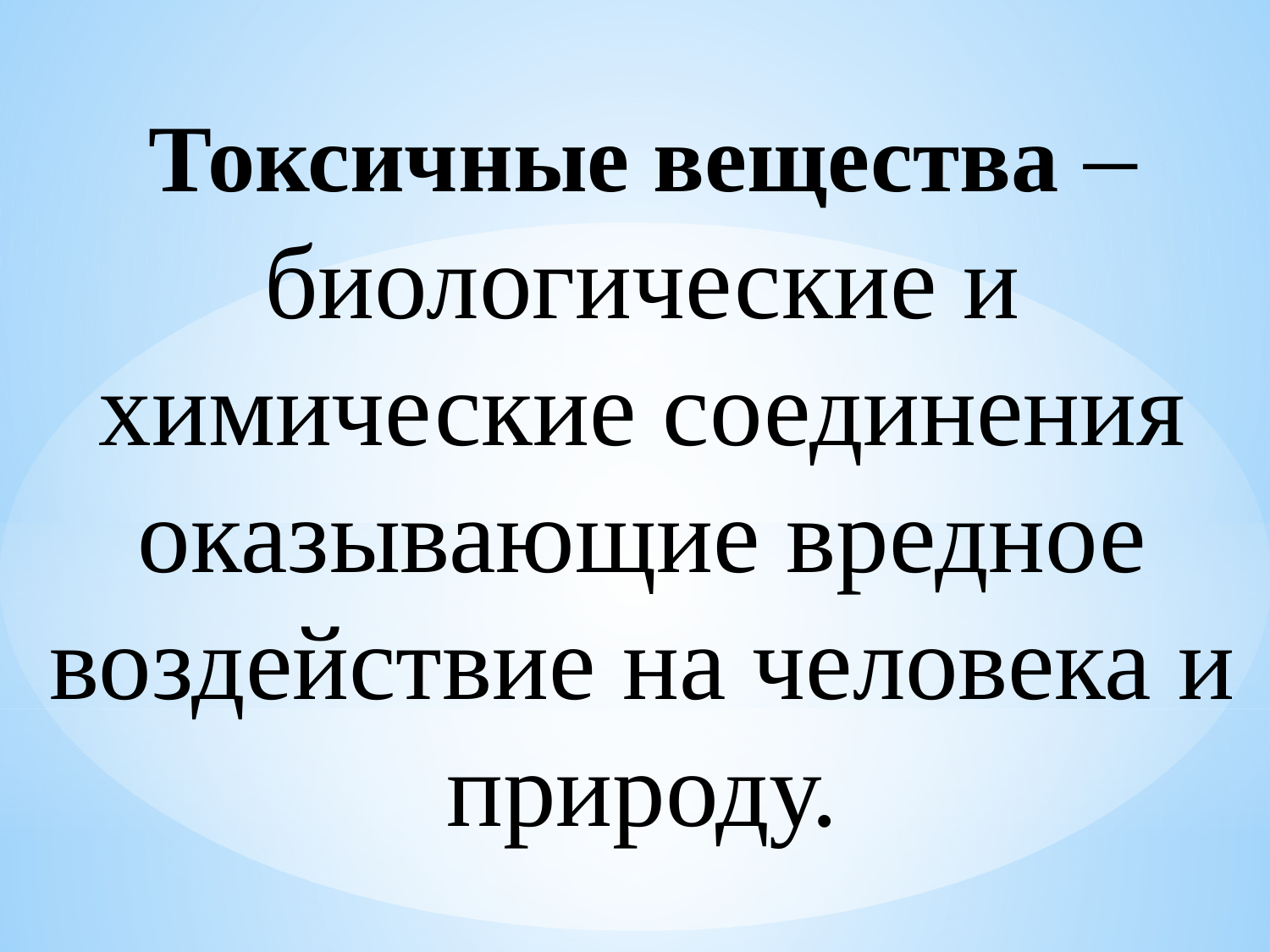

Токсичные вещества –биологические и химические соединения оказывающие вредное воздействие на человека и природу.